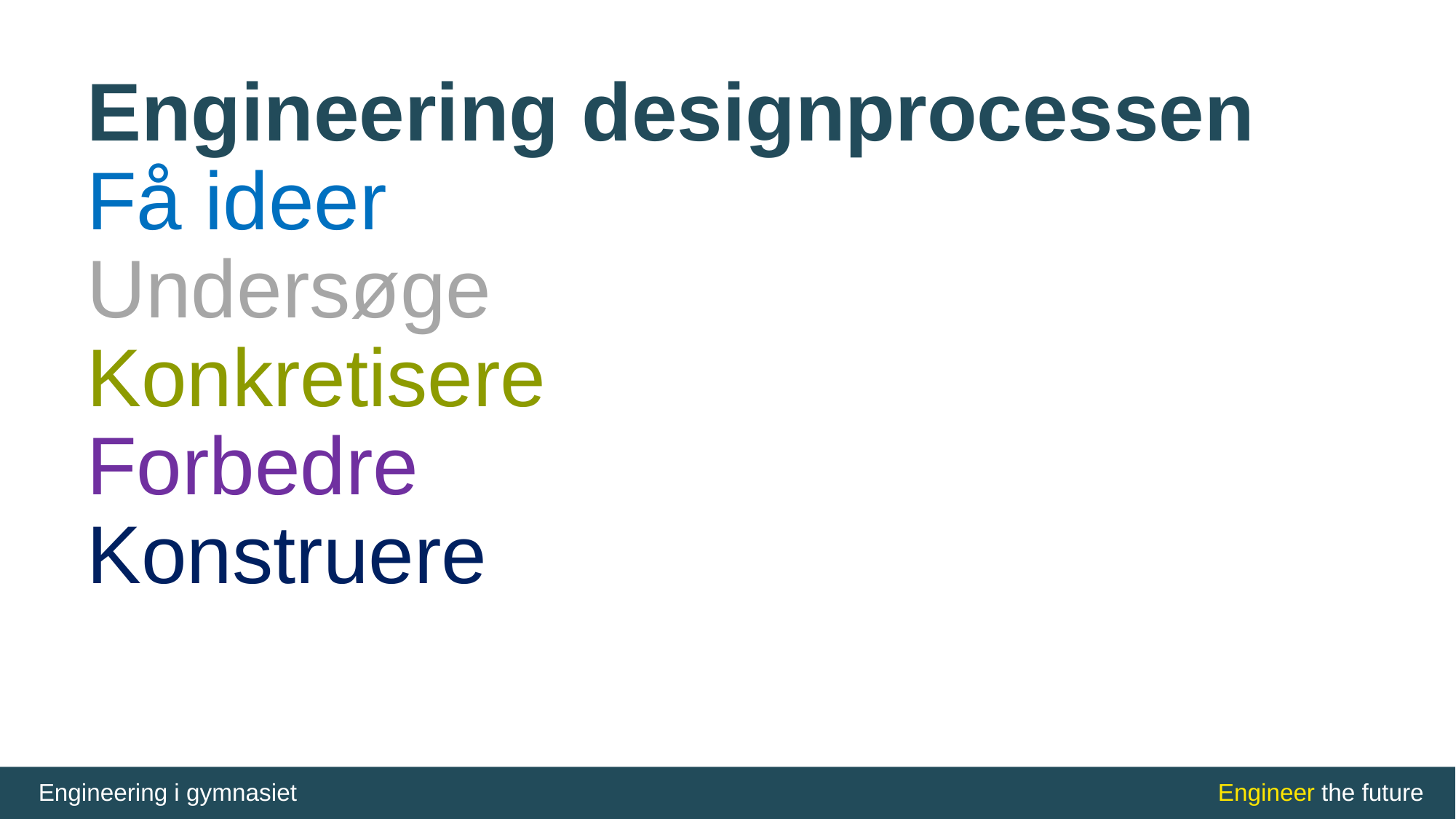

Engineering designprocessen
Få ideer
Undersøge
Konkretisere
Forbedre
Konstruere